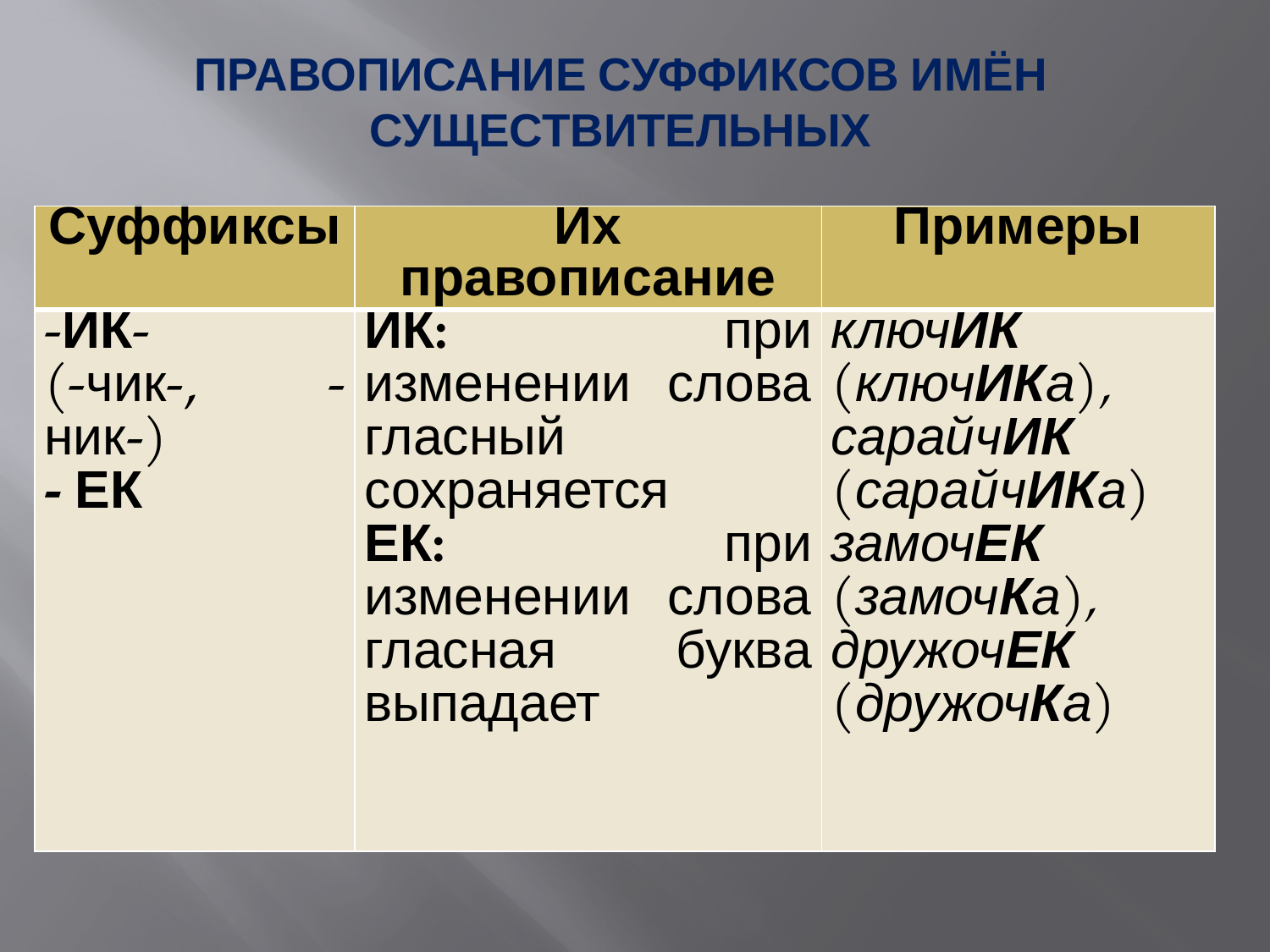

# ПРАВОПИСАНИЕ СУФФИКСОВ ИМЁН СУЩЕСТВИТЕЛЬНЫХ
| Суффиксы | Их правописание | Примеры |
| --- | --- | --- |
| -ИК- (-чик-, -ник-) - ЕК | ИК: при изменении слова гласный сохраняется ЕК: при изменении слова гласная буква выпадает | ключИК (ключИКа), сарайчИК (сарайчИКа) замочЕК (замочКа), дружочЕК (дружочКа) |